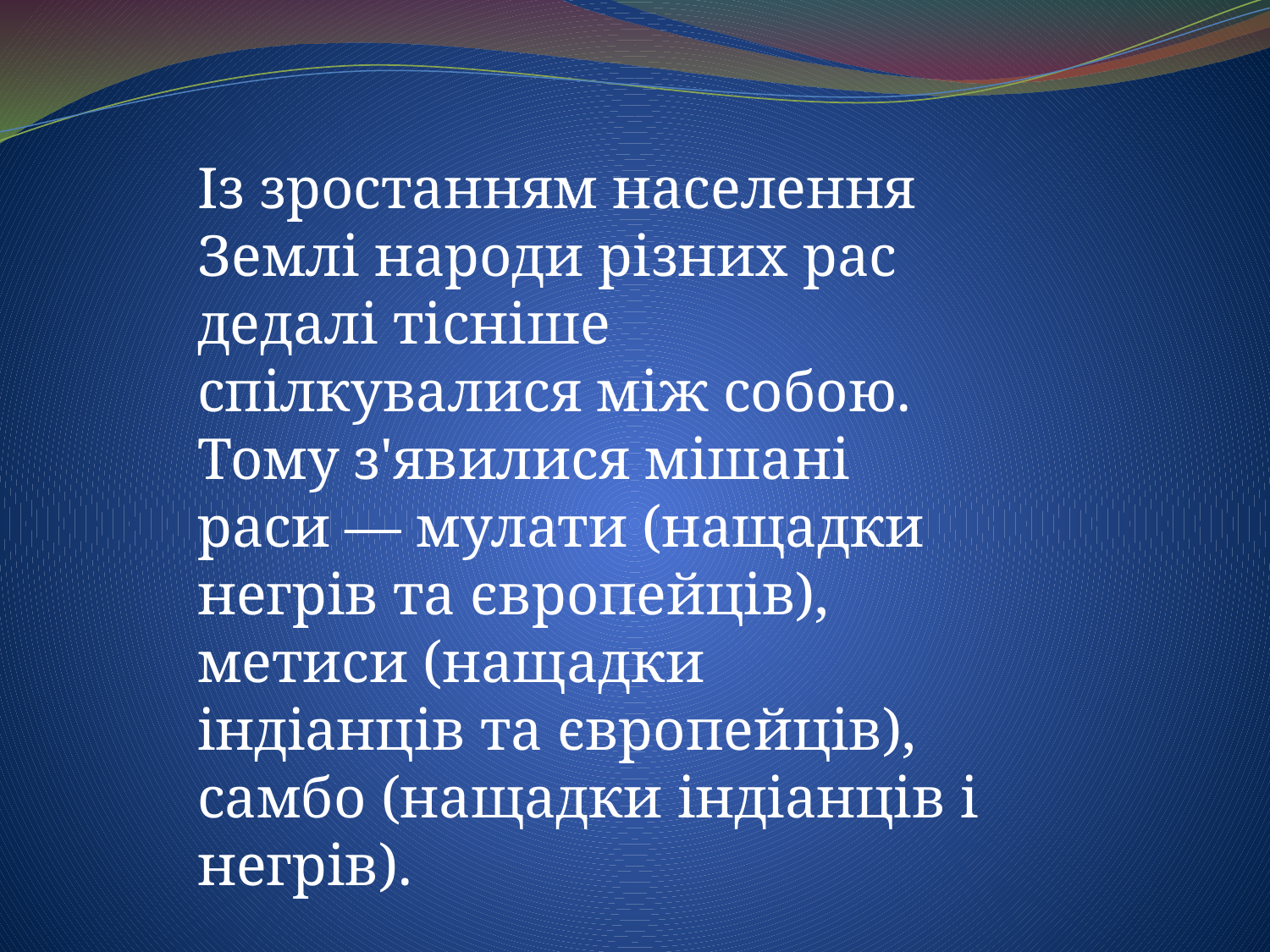

Із зростанням населення Землі народи різних рас дедалі тісніше спілкувалися між собою. Тому з'явилися мішані раси — мулати (нащадки негрів та європейців), метиси (нащадки індіанців та європейців), самбо (нащадки індіанців і негрів).